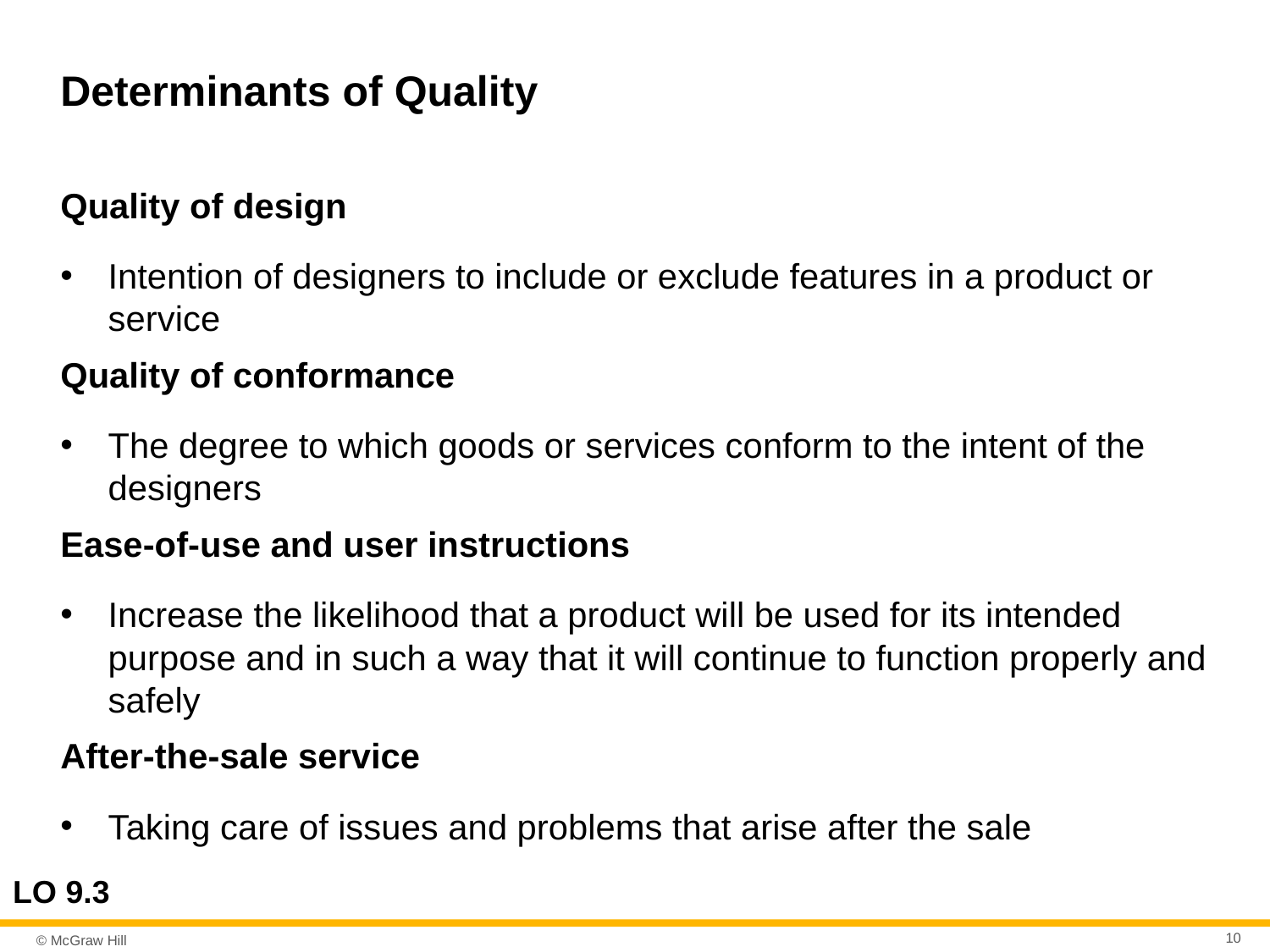

# Determinants of Quality
Quality of design
Intention of designers to include or exclude features in a product or service
Quality of conformance
The degree to which goods or services conform to the intent of the designers
Ease-of-use and user instructions
Increase the likelihood that a product will be used for its intended purpose and in such a way that it will continue to function properly and safely
After-the-sale service
Taking care of issues and problems that arise after the sale
LO 9.3